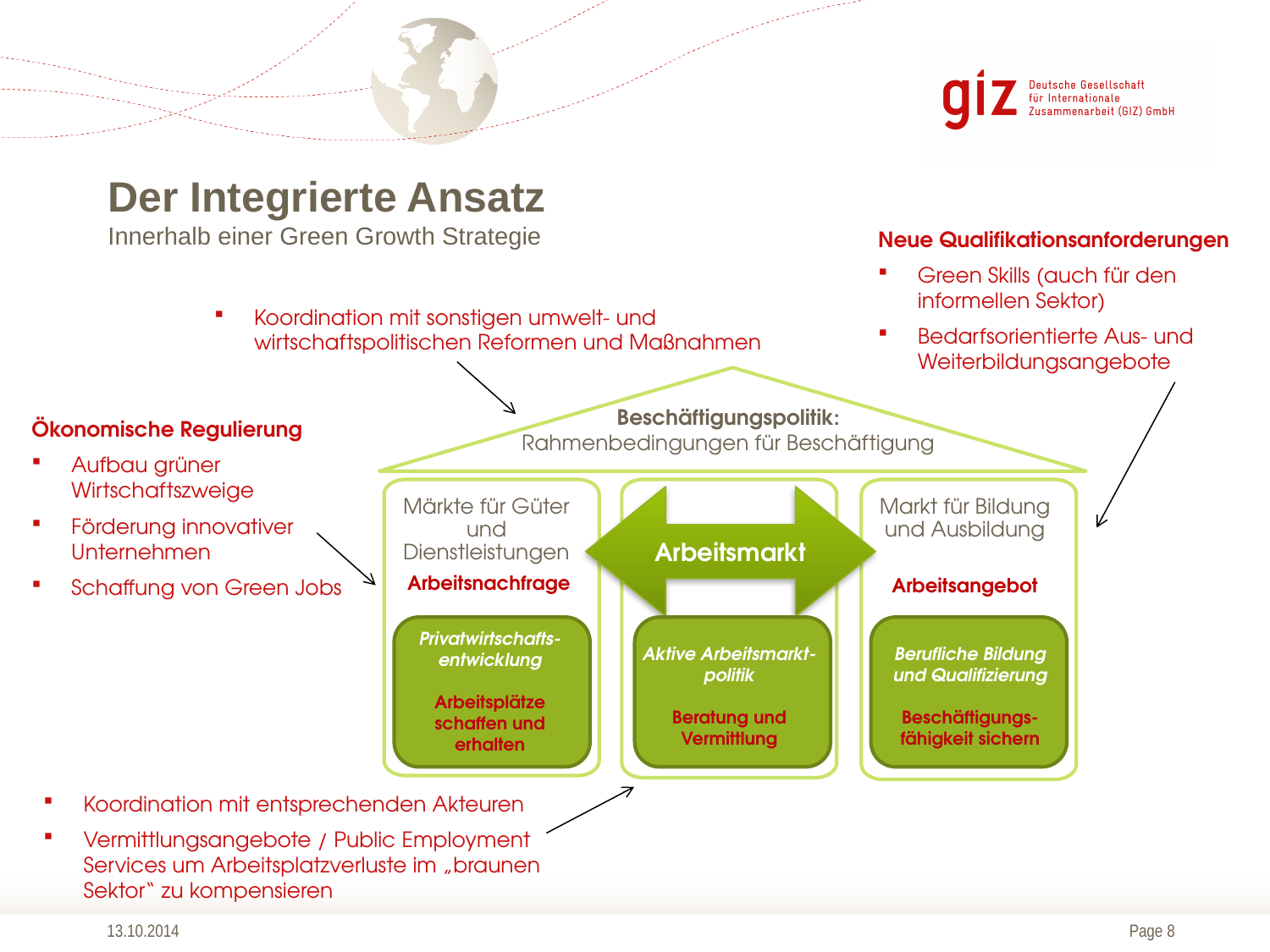

# Der Integrierte Ansatz Innerhalb einer Green Growth Strategie
Neue Qualifikationsanforderungen
Green Skills (auch für den informellen Sektor)
Bedarfsorientierte Aus- und Weiterbildungsangebote
Koordination mit sonstigen umwelt- und wirtschaftspolitischen Reformen und Maßnahmen

Beschäftigungspolitik:
Rahmenbedingungen für Beschäftigung
Ökonomische Regulierung
Aufbau grüner Wirtschaftszweige
Förderung innovativer Unternehmen
Schaffung von Green Jobs

Arbeitsmarkt
Märkte für Güter und Dienstleistungen

 Arbeitsnachfrage

Markt für Bildung und Ausbildung

Arbeitsangebot

Privatwirtschafts-entwicklung

Arbeitsplätze schaffen und erhalten
Aktive Arbeitsmarkt-politik

Beratung und Vermittlung
Berufliche Bildung und Qualifizierung

Beschäftigungs-fähigkeit sichern
Koordination mit entsprechenden Akteuren
Vermittlungsangebote / Public Employment Services um Arbeitsplatzverluste im „braunen Sektor“ zu kompensieren
13.10.2014